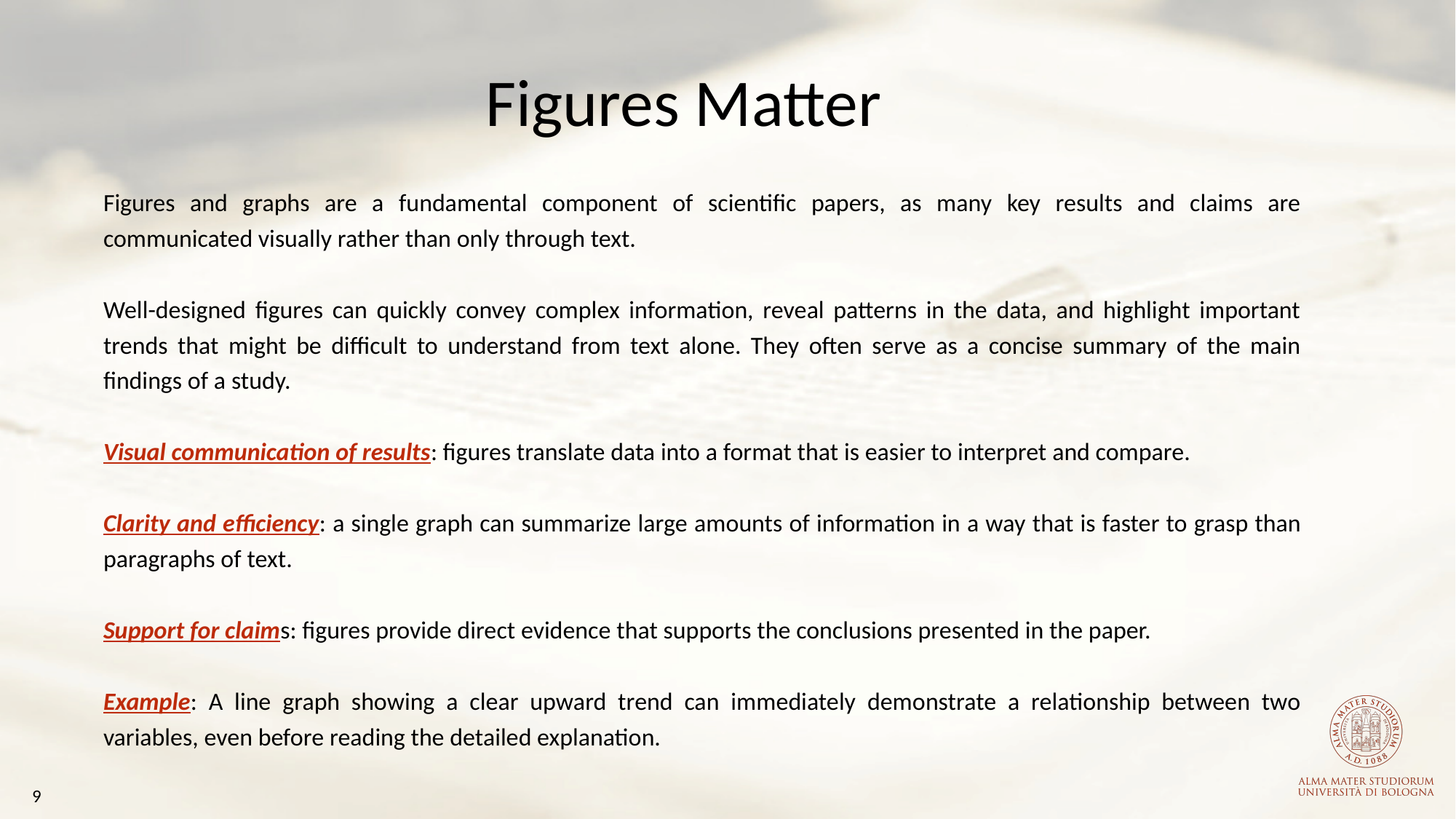

Figures Matter
Figures and graphs are a fundamental component of scientific papers, as many key results and claims are communicated visually rather than only through text.

Well-designed figures can quickly convey complex information, reveal patterns in the data, and highlight important trends that might be difficult to understand from text alone. They often serve as a concise summary of the main findings of a study.

Visual communication of results: figures translate data into a format that is easier to interpret and compare.

Clarity and efficiency: a single graph can summarize large amounts of information in a way that is faster to grasp than paragraphs of text.

Support for claims: figures provide direct evidence that supports the conclusions presented in the paper.

Example: A line graph showing a clear upward trend can immediately demonstrate a relationship between two variables, even before reading the detailed explanation.